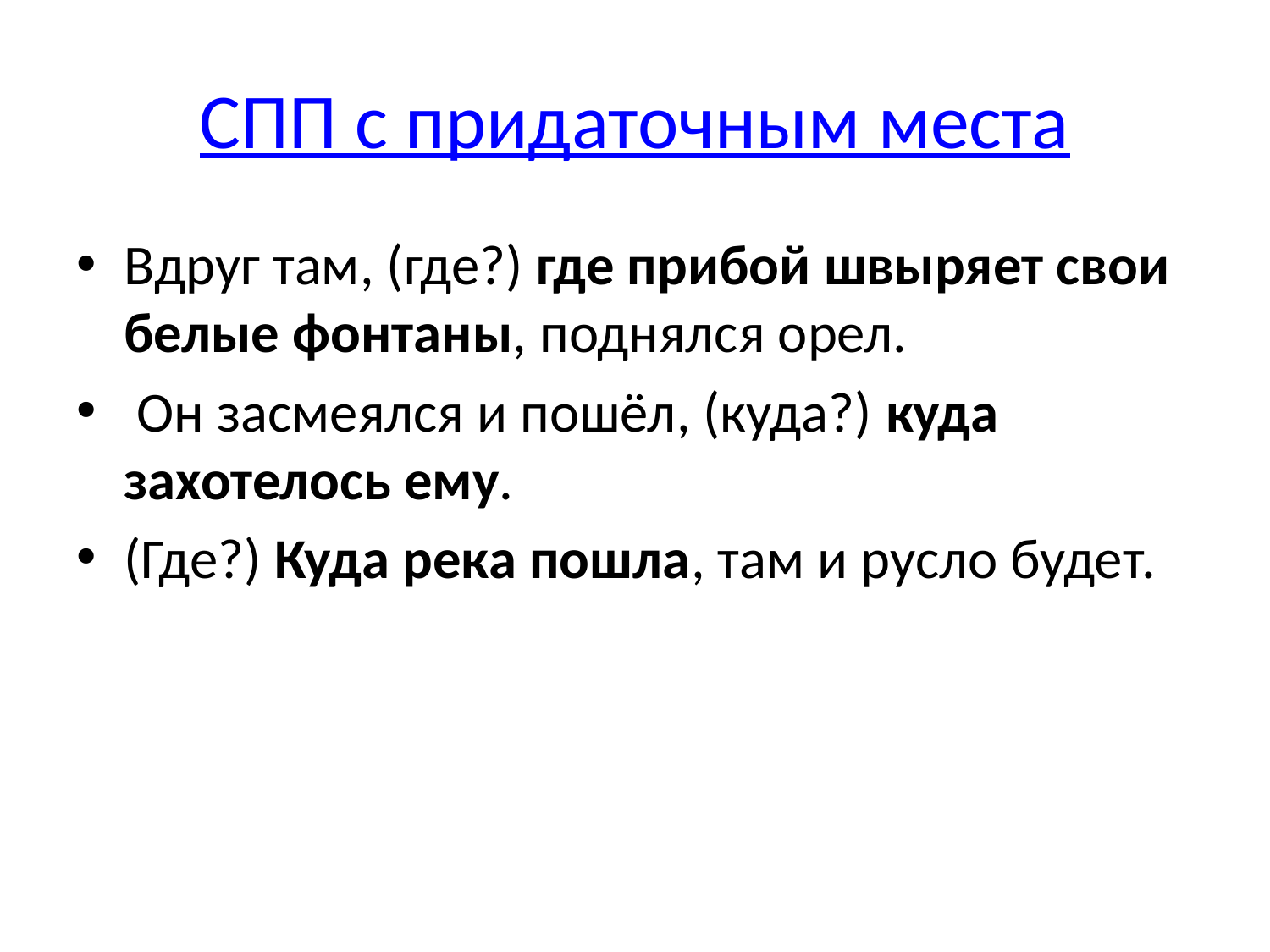

# СПП с придаточным места
Вдруг там, (где?) где прибой швыряет свои белые фонтаны, поднялся орел.
 Он засмеялся и пошёл, (куда?) куда захотелось ему.
(Где?) Куда река пошла, там и русло будет.